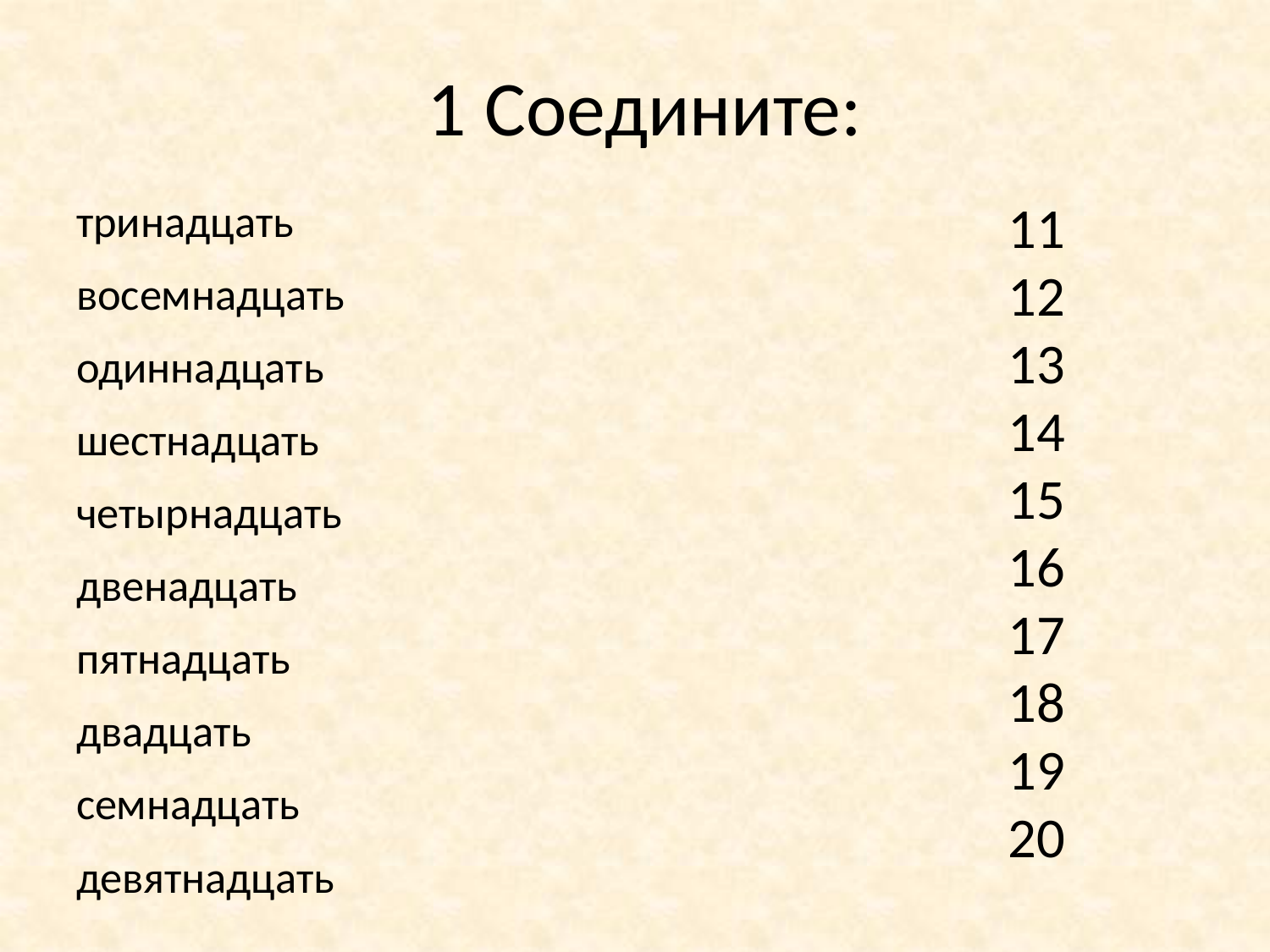

# 1 Cоедините:
тринадцать
восемнадцать
одиннадцать
шестнадцать
четырнадцать
двенадцать
пятнадцать
двадцать
семнадцать
девятнадцать

11
12
13
14
15
16
17
18
19
20